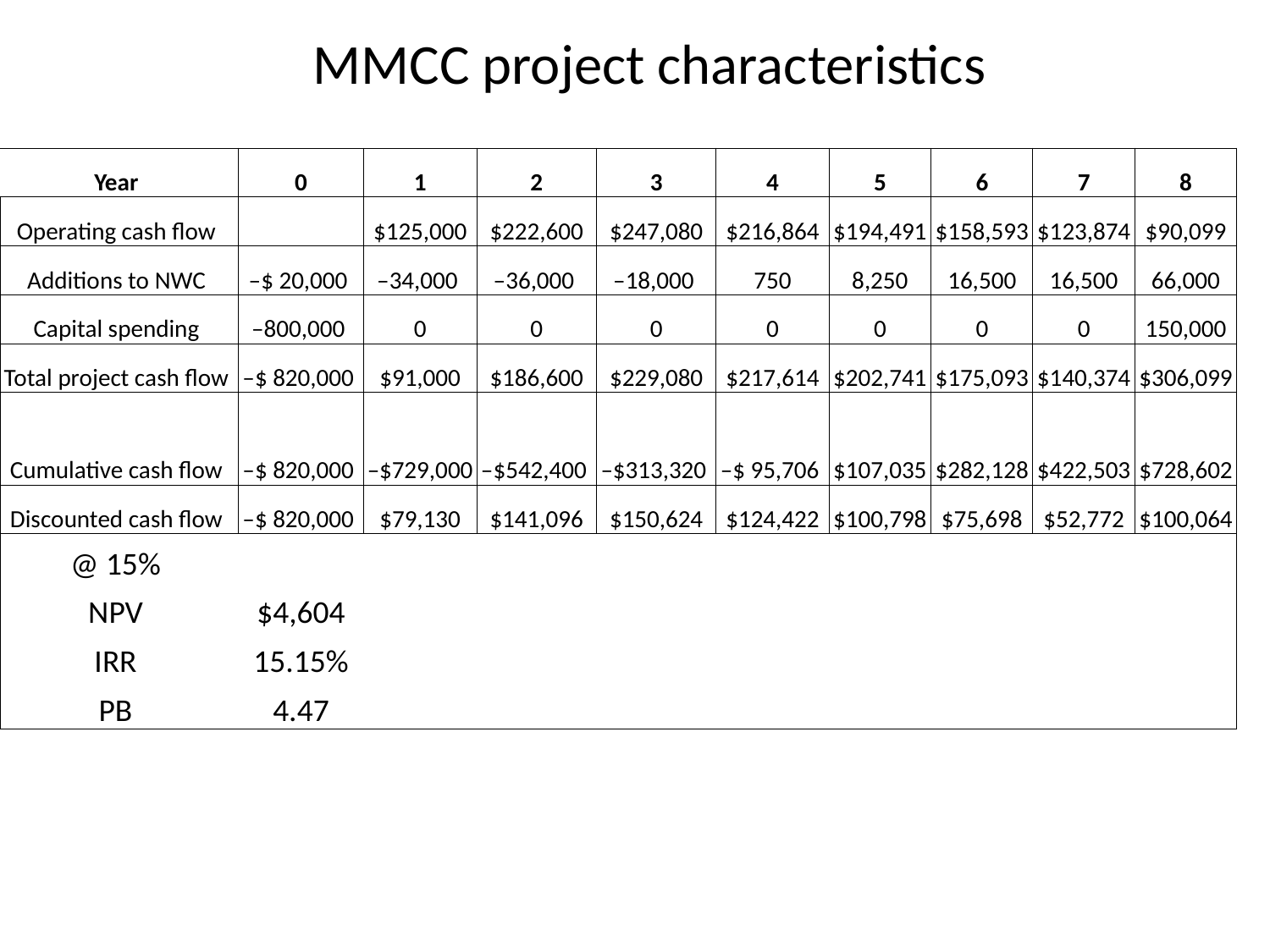

# MMCC project characteristics
| Year | 0 | 1 | 2 | 3 | 4 | 5 | 6 | 7 | 8 |
| --- | --- | --- | --- | --- | --- | --- | --- | --- | --- |
| Operating cash flow |  | $125,000 | $222,600 | $247,080 | $216,864 | $194,491 | $158,593 | $123,874 | $90,099 |
| Additions to NWC | –$ 20,000 | –34,000 | –36,000 | –18,000 | 750 | 8,250 | 16,500 | 16,500 | 66,000 |
| Capital spending | –800,000 | 0 | 0 | 0 | 0 | 0 | 0 | 0 | 150,000 |
| Total project cash flow | –$ 820,000 | $91,000 | $186,600 | $229,080 | $217,614 | $202,741 | $175,093 | $140,374 | $306,099 |
| Cumulative cash flow | –$ 820,000 | –$729,000 | –$542,400 | –$313,320 | –$ 95,706 | $107,035 | $282,128 | $422,503 | $728,602 |
| Discounted cash flow | –$ 820,000 | $79,130 | $141,096 | $150,624 | $124,422 | $100,798 | $75,698 | $52,772 | $100,064 |
| @ 15% |  |  |  |  |  |  |  |  |  |
| NPV | $4,604 |  |  |  |  |  |  |  |  |
| IRR | 15.15% |  |  |  |  |  |  |  |  |
| PB | 4.47 |  |  |  |  |  |  |  |  |